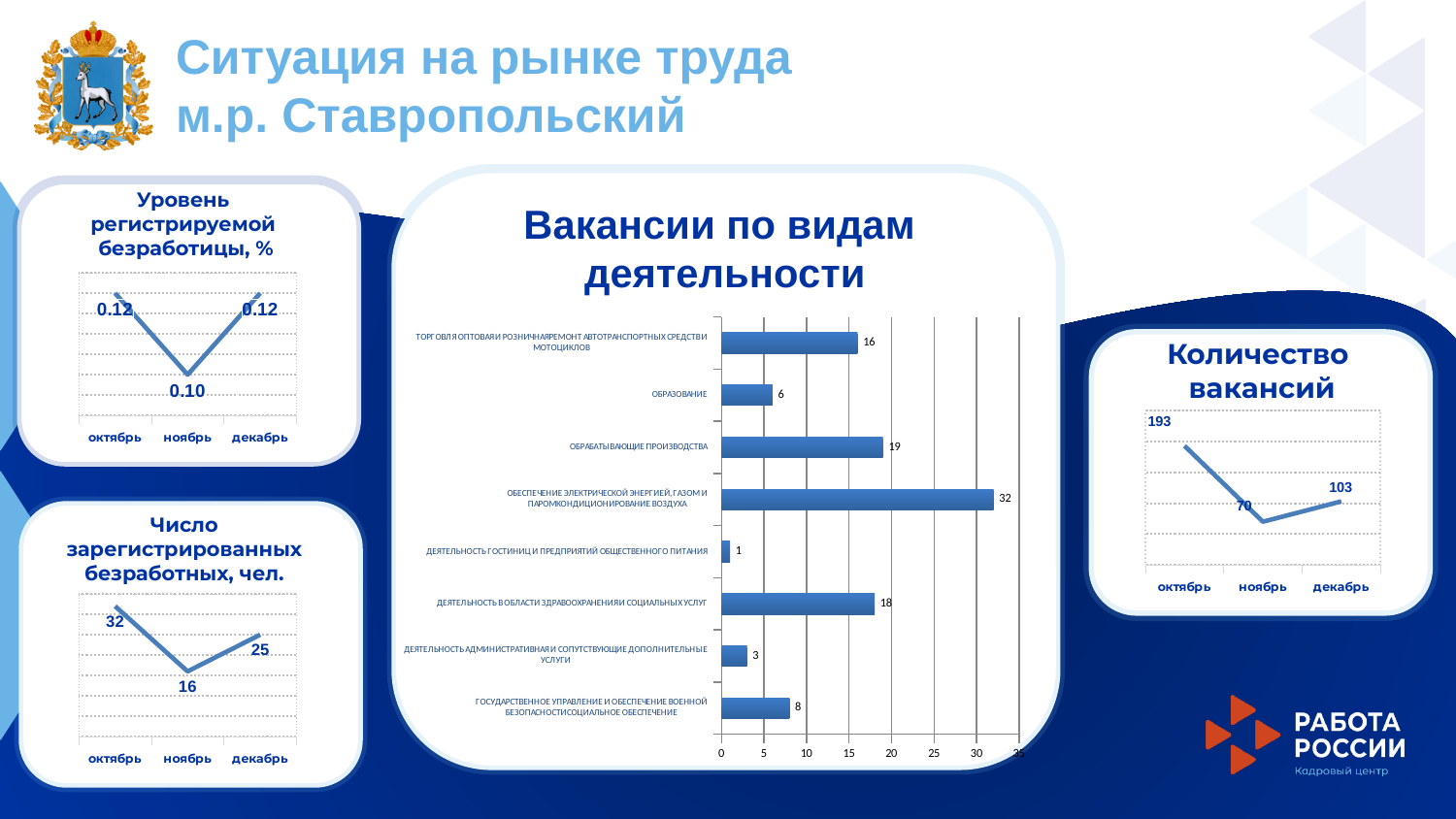

Ситуация на рынке труда
м.р. Ставропольский

Уровень
регистрируемой
безработицы, %
Вакансии по видам
деятельности

### Chart

| Category | Уровень |
|---|---|
| октябрь | 0.12 |
| ноябрь | 0.1 |
| декабрь | 0.12 |

### Chart

| Category | Столбец2 |
|---|---|
| ГОСУДАРСТВЕННОЕ УПРАВЛЕНИЕ И ОБЕСПЕЧЕНИЕ ВОЕННОЙ БЕЗОПАСНОСТИСОЦИАЛЬНОЕ ОБЕСПЕЧЕНИЕ | 8.0 |
| ДЕЯТЕЛЬНОСТЬ АДМИНИСТРАТИВНАЯ И СОПУТСТВУЮЩИЕ ДОПОЛНИТЕЛЬНЫЕ УСЛУГИ | 3.0 |
| ДЕЯТЕЛЬНОСТЬ В ОБЛАСТИ ЗДРАВООХРАНЕНИЯ И СОЦИАЛЬНЫХ УСЛУГ | 18.0 |
| ДЕЯТЕЛЬНОСТЬ ГОСТИНИЦ И ПРЕДПРИЯТИЙ ОБЩЕСТВЕННОГО ПИТАНИЯ | 1.0 |
| ОБЕСПЕЧЕНИЕ ЭЛЕКТРИЧЕСКОЙ ЭНЕРГИЕЙ, ГАЗОМ И ПАРОМКОНДИЦИОНИРОВАНИЕ ВОЗДУХА | 32.0 |
| ОБРАБАТЫВАЮЩИЕ ПРОИЗВОДСТВА | 19.0 |
| ОБРАЗОВАНИЕ | 6.0 |
| ТОРГОВЛЯ ОПТОВАЯ И РОЗНИЧНАЯРЕМОНТ АВТОТРАНСПОРТНЫХ СРЕДСТВ И МОТОЦИКЛОВ | 16.0 |
Количество
вакансий

### Chart

| Category | Ряд 1 |
|---|---|
| октябрь | 193.0 |
| ноябрь | 70.0 |
| декабрь | 103.0 |
Число
зарегистрированных
безработных, чел.

### Chart

| Category | Ряд 1 |
|---|---|
| октябрь | 32.0 |
| ноябрь | 16.0 |
| декабрь | 25.0 |